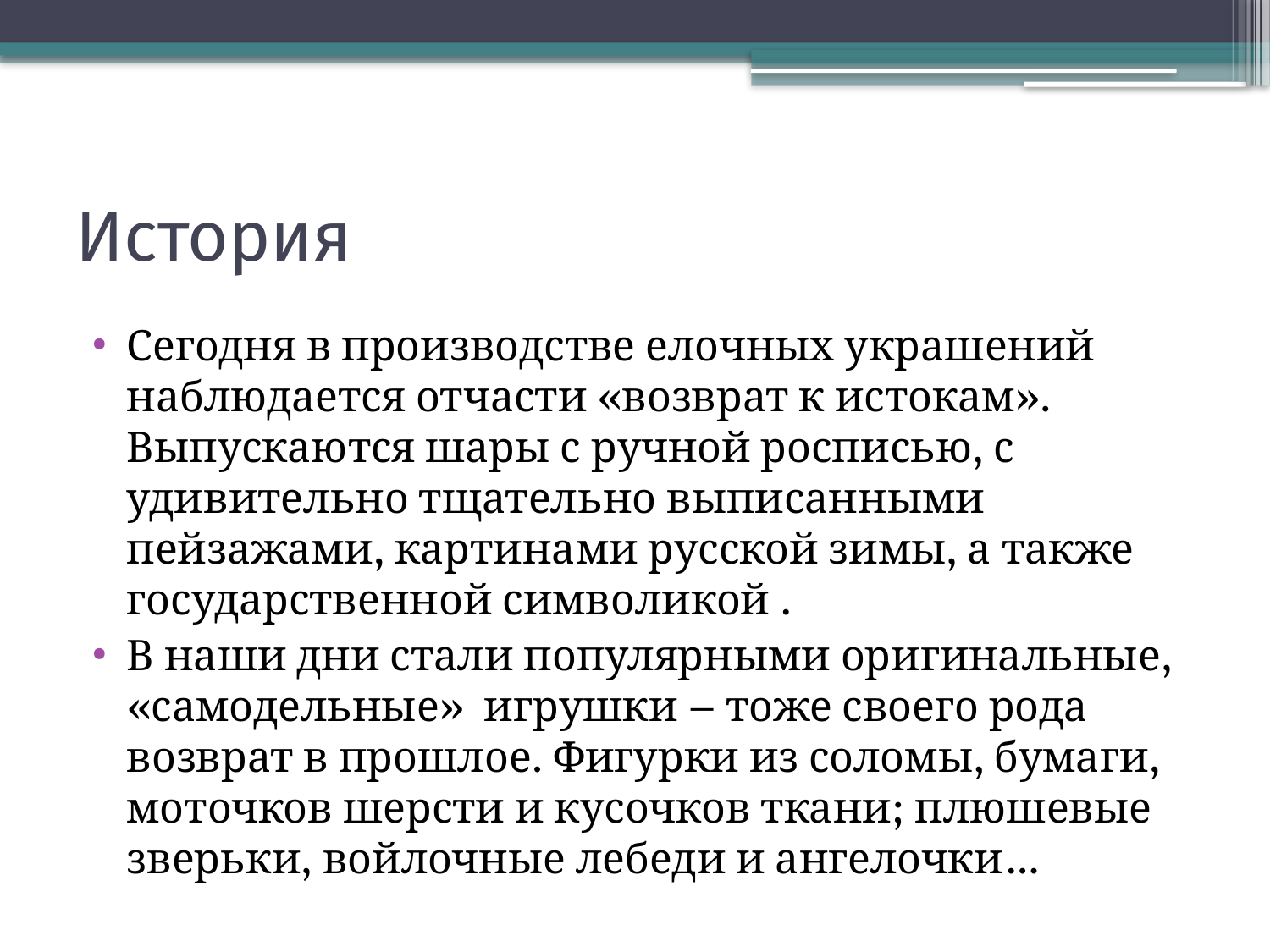

# История
Сегодня в производстве елочных украшений наблюдается отчасти «возврат к истокам». Выпускаются шары с ручной росписью, с удивительно тщательно выписанными пейзажами, картинами русской зимы, а также государственной символикой .
В наши дни стали популярными оригинальные, «самодельные»  игрушки – тоже своего рода возврат в прошлое. Фигурки из соломы, бумаги, моточков шерсти и кусочков ткани; плюшевые зверьки, войлочные лебеди и ангелочки…